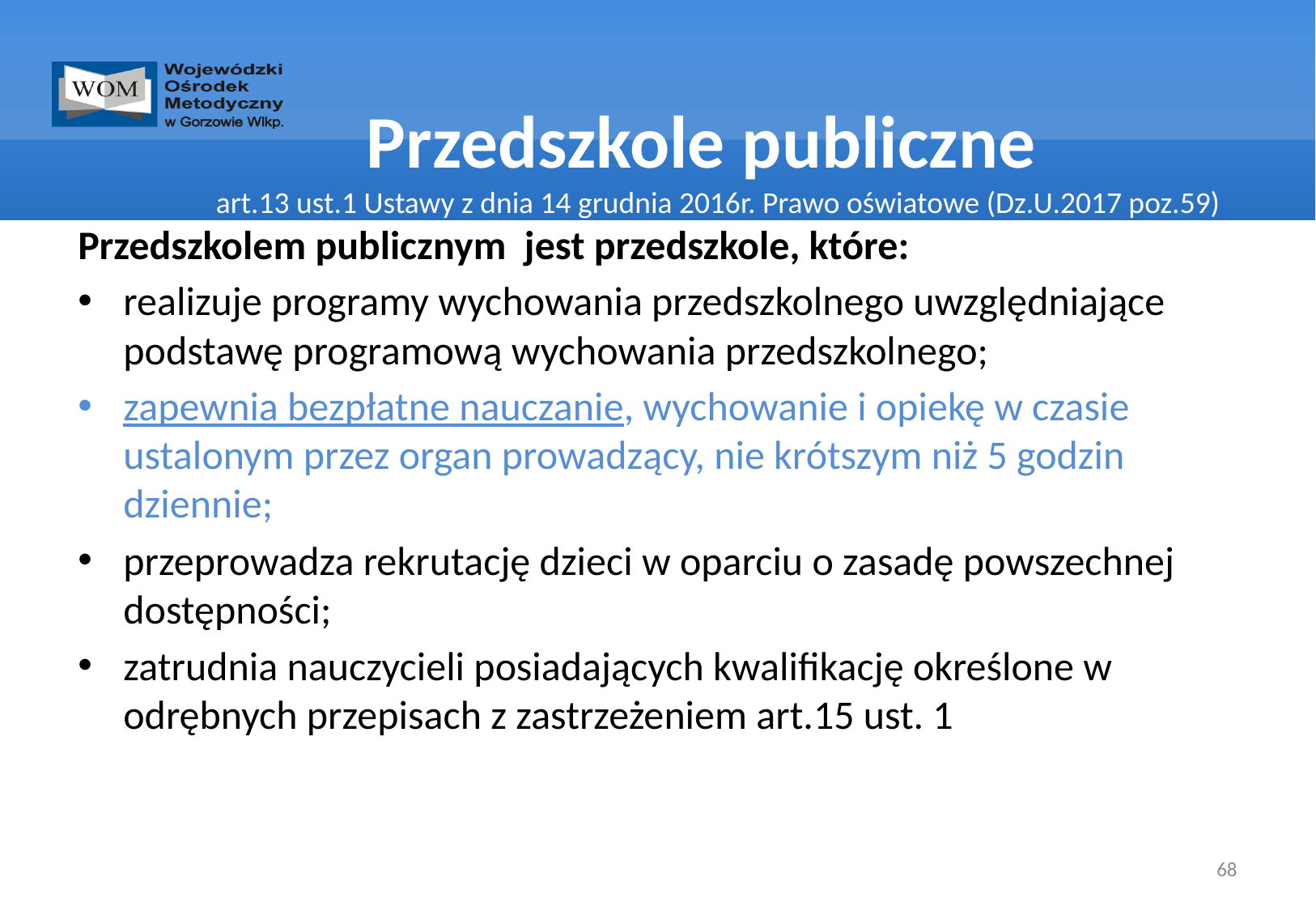

# Przedszkole publiczne art.13 ust.1 Ustawy z dnia 14 grudnia 2016r. Prawo oświatowe (Dz.U.2017 poz.59)
Przedszkolem publicznym  jest przedszkole, które:
realizuje programy wychowania przedszkolnego uwzględniające podstawę programową wychowania przedszkolnego;
zapewnia bezpłatne nauczanie, wychowanie i opiekę w czasie ustalonym przez organ prowadzący, nie krótszym niż 5 godzin dziennie;
przeprowadza rekrutację dzieci w oparciu o zasadę powszechnej dostępności;
zatrudnia nauczycieli posiadających kwalifikację określone w odrębnych przepisach z zastrzeżeniem art.15 ust. 1

68